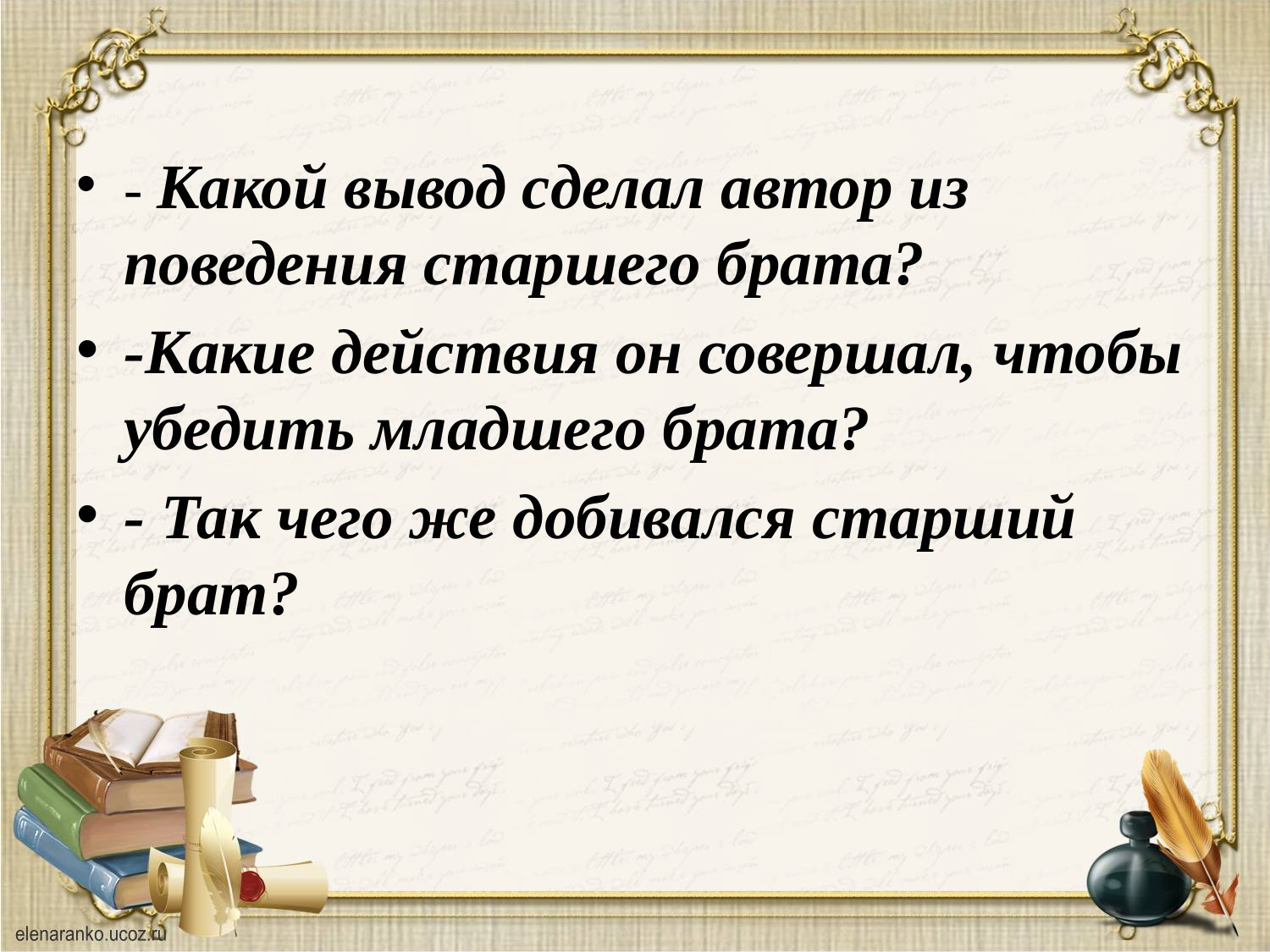

- Какой вывод сделал автор из поведения старшего брата?
-Какие действия он совершал, чтобы убедить младшего брата?
- Так чего же добивался старший брат?